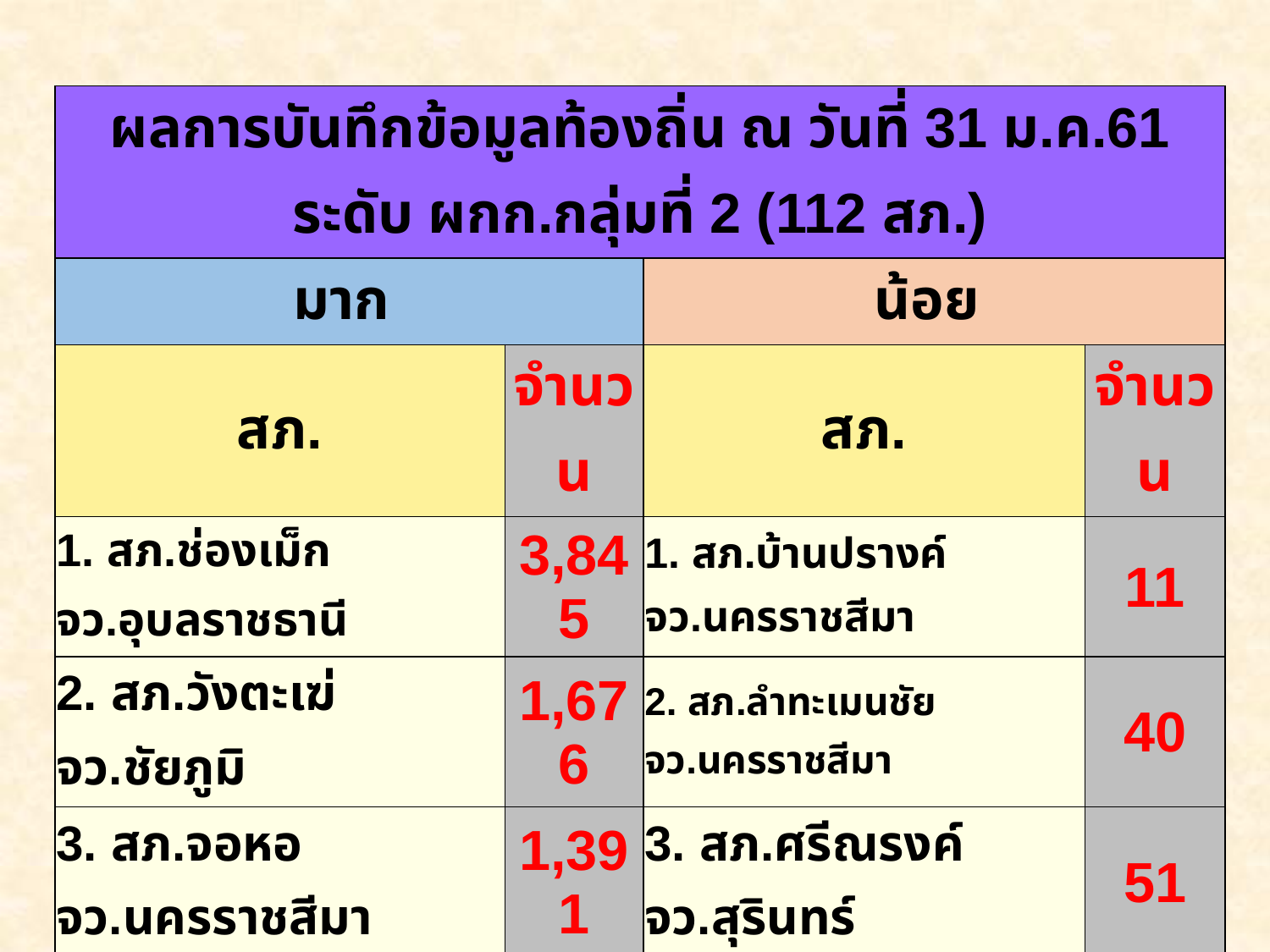

| ผลการบันทึกข้อมูลท้องถิ่น ณ วันที่ 31 ม.ค.61 ระดับ ผกก.กลุ่มที่ 2 (112 สภ.) |  |  |  |
| --- | --- | --- | --- |
| มาก |  | น้อย |  |
| สภ. | จำนวน | สภ. | จำนวน |
| 1. สภ.ช่องเม็ก จว.อุบลราชธานี | 3,845 | 1. สภ.บ้านปรางค์ จว.นครราชสีมา | 11 |
| 2. สภ.วังตะเฆ่ จว.ชัยภูมิ | 1,676 | 2. สภ.ลำทะเมนชัย จว.นครราชสีมา | 40 |
| 3. สภ.จอหอ จว.นครราชสีมา | 1,391 | 3. สภ.ศรีณรงค์ จว.สุรินทร์ | 51 |
| 4. สภ.พระทองคำ จว.นครราชสีมา | 1,368 | 4. สภ.โชคนาสาม จว.สุรินทร์ | 65 |
| 5. สภ.ทะเมนชัย จว.บุรีรัมย์ | 1,101 | 5. สภ.หนองบัวโคก จว.ชัยภูมิ | 68 |